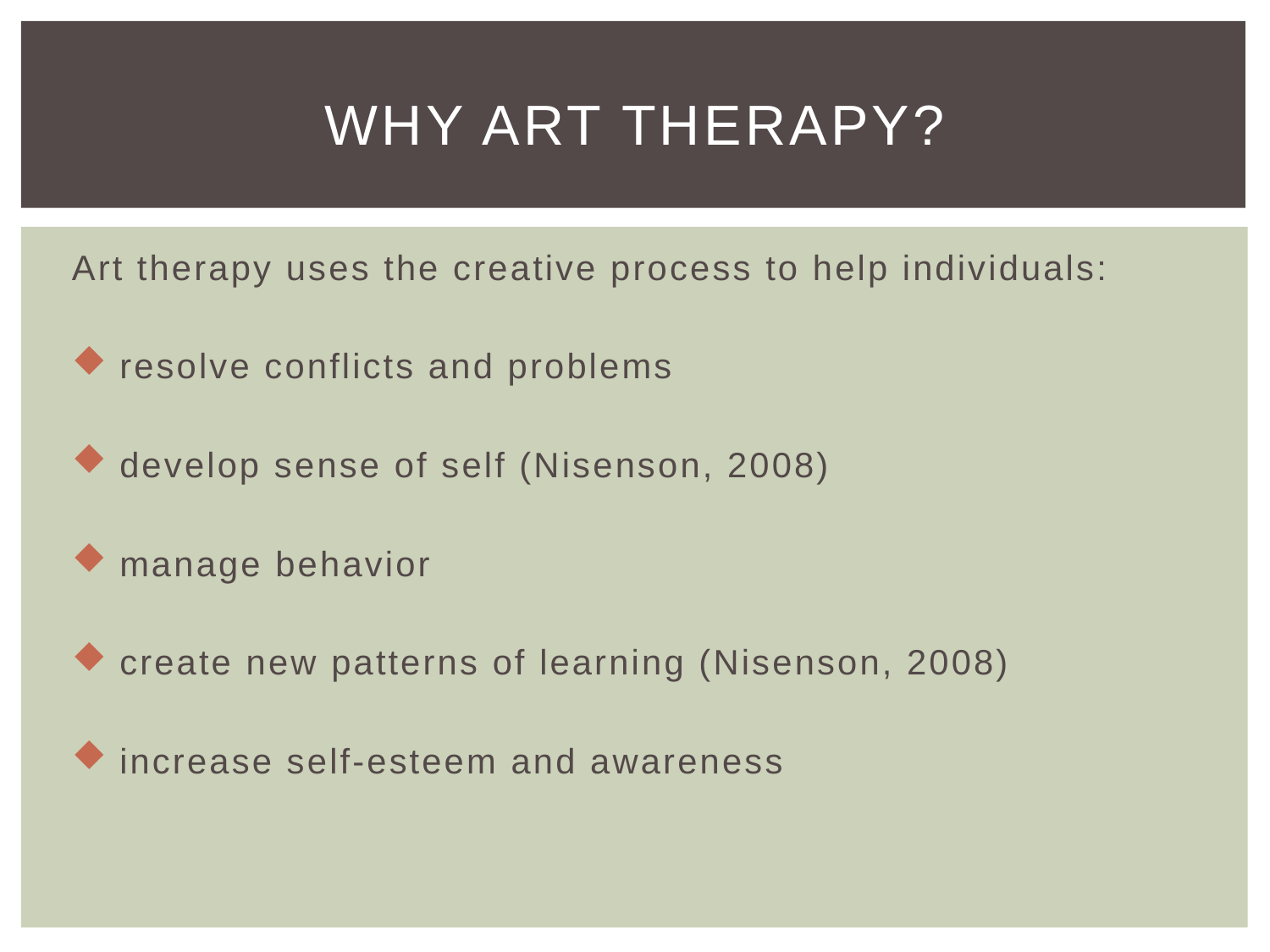

# WHY ART THERAPY?
Art therapy uses the creative process to help individuals:

 resolve conflicts and problems

 develop sense of self (Nisenson, 2008)

 manage behavior

 create new patterns of learning (Nisenson, 2008)

 increase self-esteem and awareness